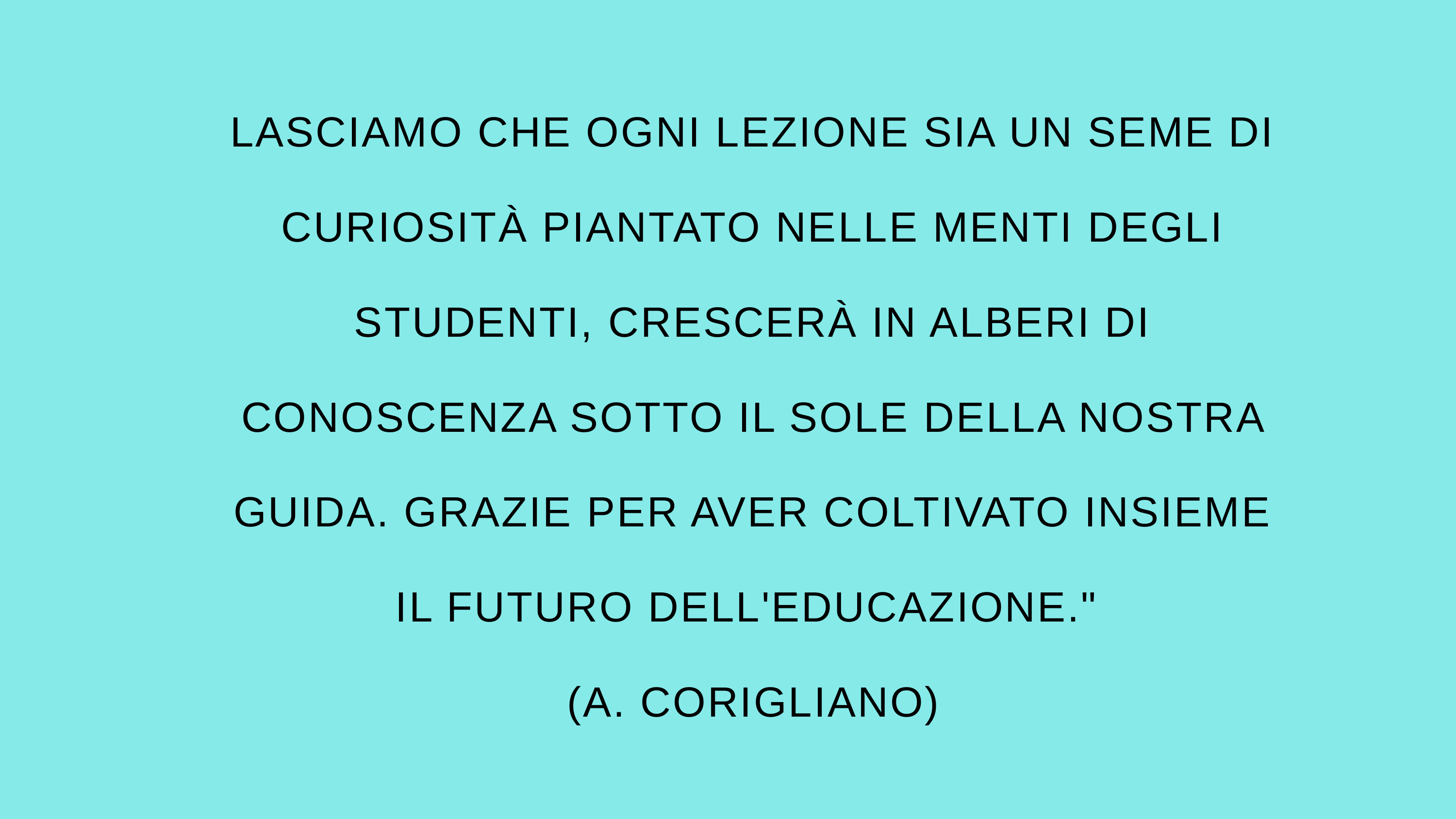

LASCIAMO CHE OGNI LEZIONE SIA UN SEME DI CURIOSITÀ PIANTATO NELLE MENTI DEGLI STUDENTI, CRESCERÀ IN ALBERI DI CONOSCENZA SOTTO IL SOLE DELLA NOSTRA GUIDA. GRAZIE PER AVER COLTIVATO INSIEME IL FUTURO DELL'EDUCAZIONE."
(A. CORIGLIANO)